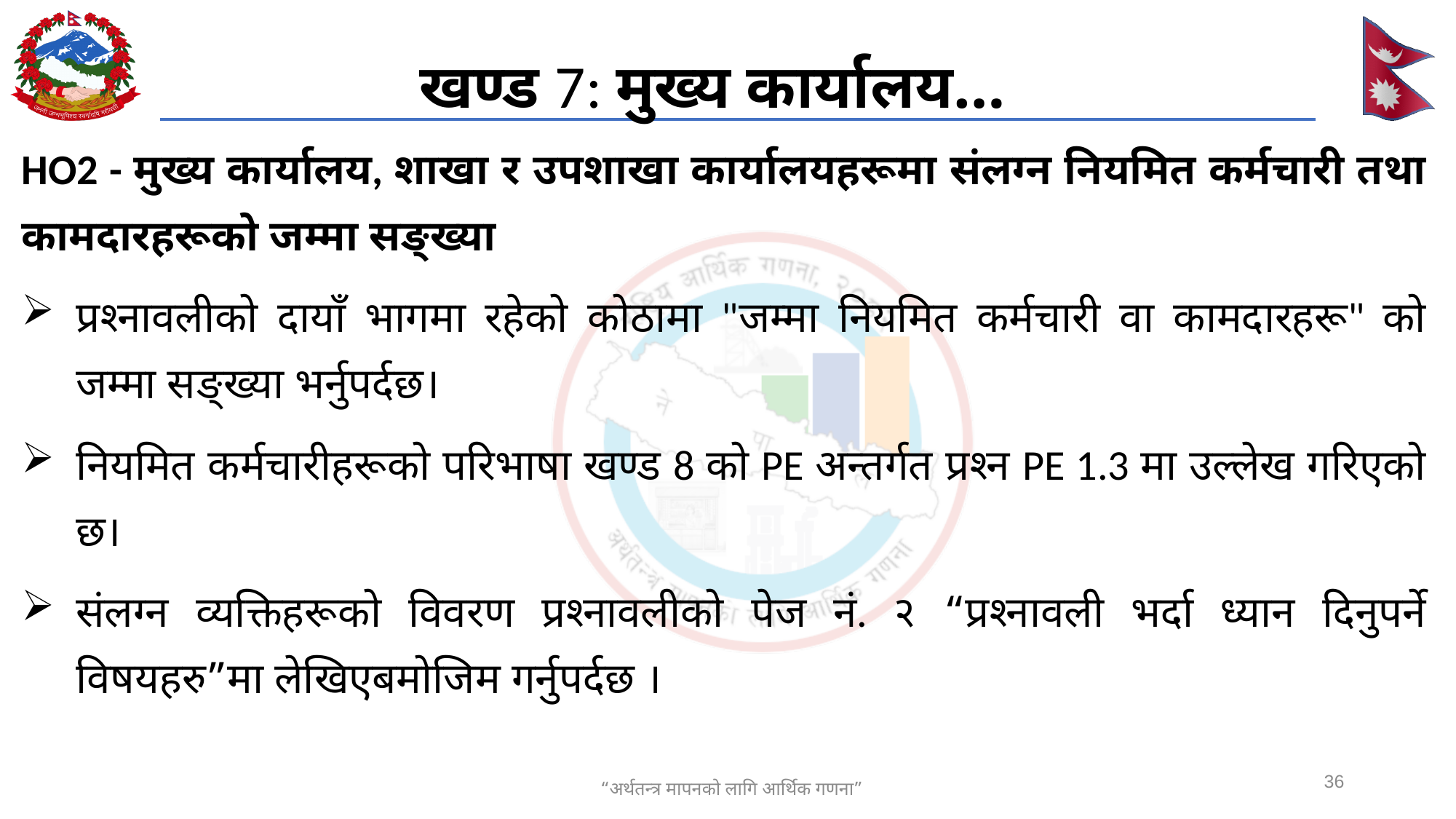

# खण्ड 7: मुख्य कार्यालय…
HO2 - मुख्य कार्यालय, शाखा र उपशाखा कार्यालयहरूमा संलग्न नियमित कर्मचारी तथा कामदारहरूको जम्मा सङ्ख्या
प्रश्नावलीको दायाँ भागमा रहेको कोठामा "जम्मा नियमित कर्मचारी वा कामदारहरू" को जम्मा सङ्ख्या भर्नुपर्दछ।
नियमित कर्मचारीहरूको परिभाषा खण्ड 8 को PE अन्तर्गत प्रश्न PE 1.3 मा उल्लेख गरिएको छ।
संलग्न व्यक्तिहरूको विवरण प्रश्नावलीको पेज नं. २ “प्रश्नावली भर्दा ध्यान दिनुपर्ने विषयहरु”मा लेखिएबमोजिम गर्नुपर्दछ ।

36
“अर्थतन्त्र मापनको लागि आर्थिक गणना”